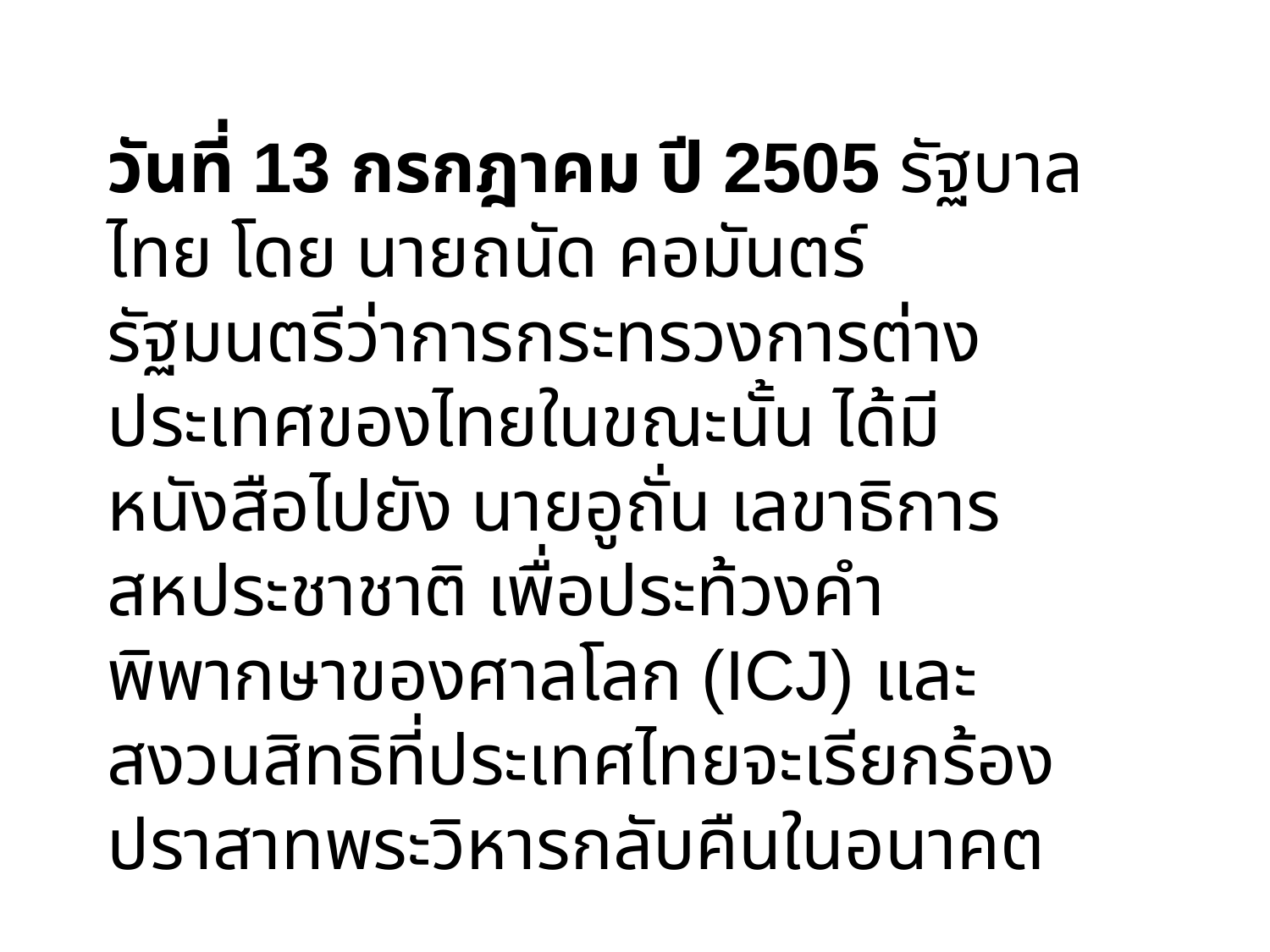

วันที่ 13 กรกฎาคม ปี 2505 รัฐบาลไทย โดย นายถนัด คอมันตร์ รัฐมนตรีว่าการกระทรวงการต่างประเทศของไทยในขณะนั้น ได้มีหนังสือไปยัง นายอูถั่น เลขาธิการสหประชาชาติ เพื่อประท้วงคำพิพากษาของศาลโลก (ICJ) และสงวนสิทธิที่ประเทศไทยจะเรียกร้องปราสาทพระวิหารกลับคืนในอนาคต